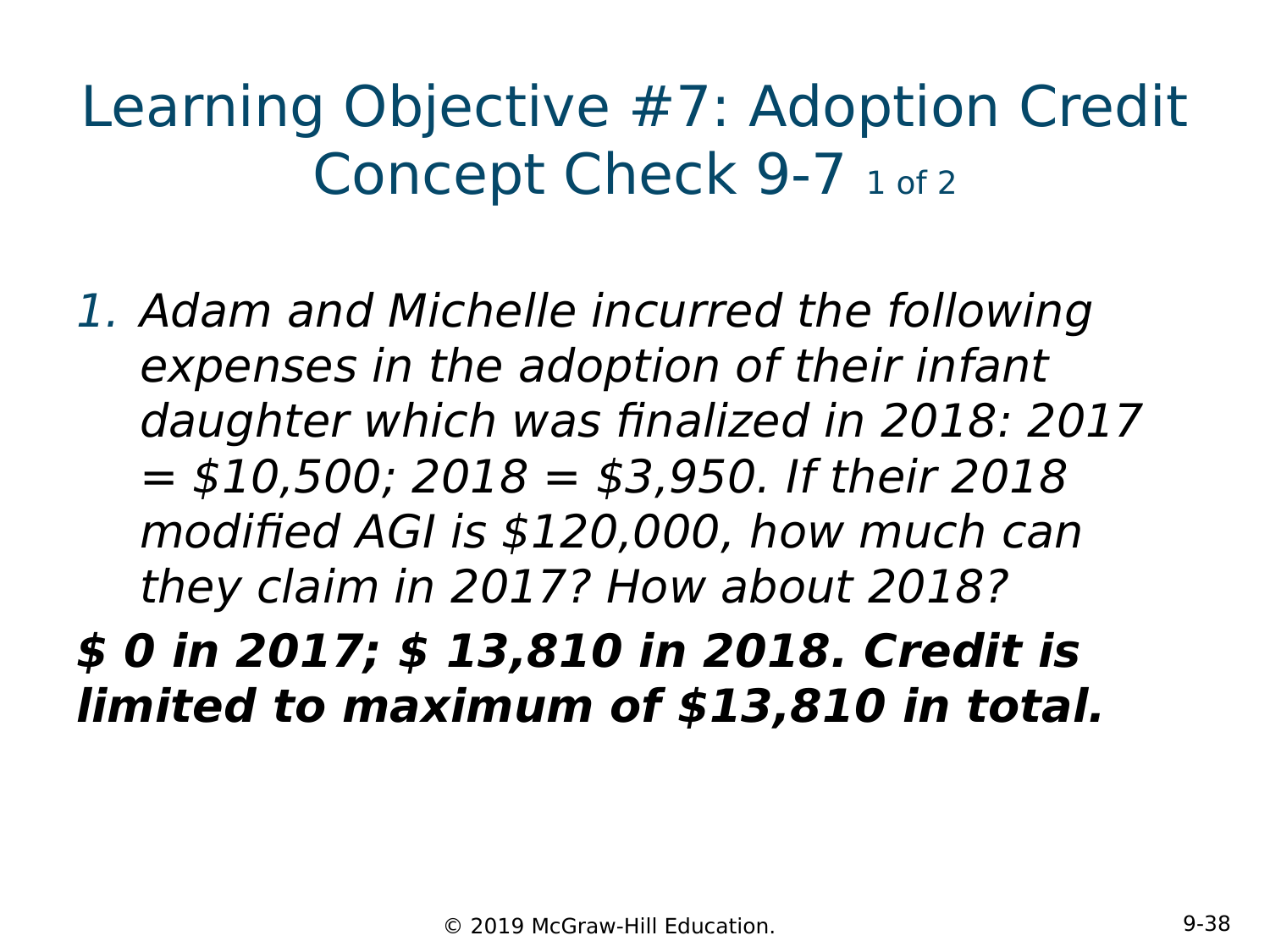

# Learning Objective #7: Adoption Credit Concept Check 9-7 1 of 2
Adam and Michelle incurred the following expenses in the adoption of their infant daughter which was finalized in 2018: 2017 = $10,500; 2018 = $3,950. If their 2018 modified AGI is $120,000, how much can they claim in 2017? How about 2018?
$ 0 in 2017; $ 13,810 in 2018. Credit is limited to maximum of $13,810 in total.